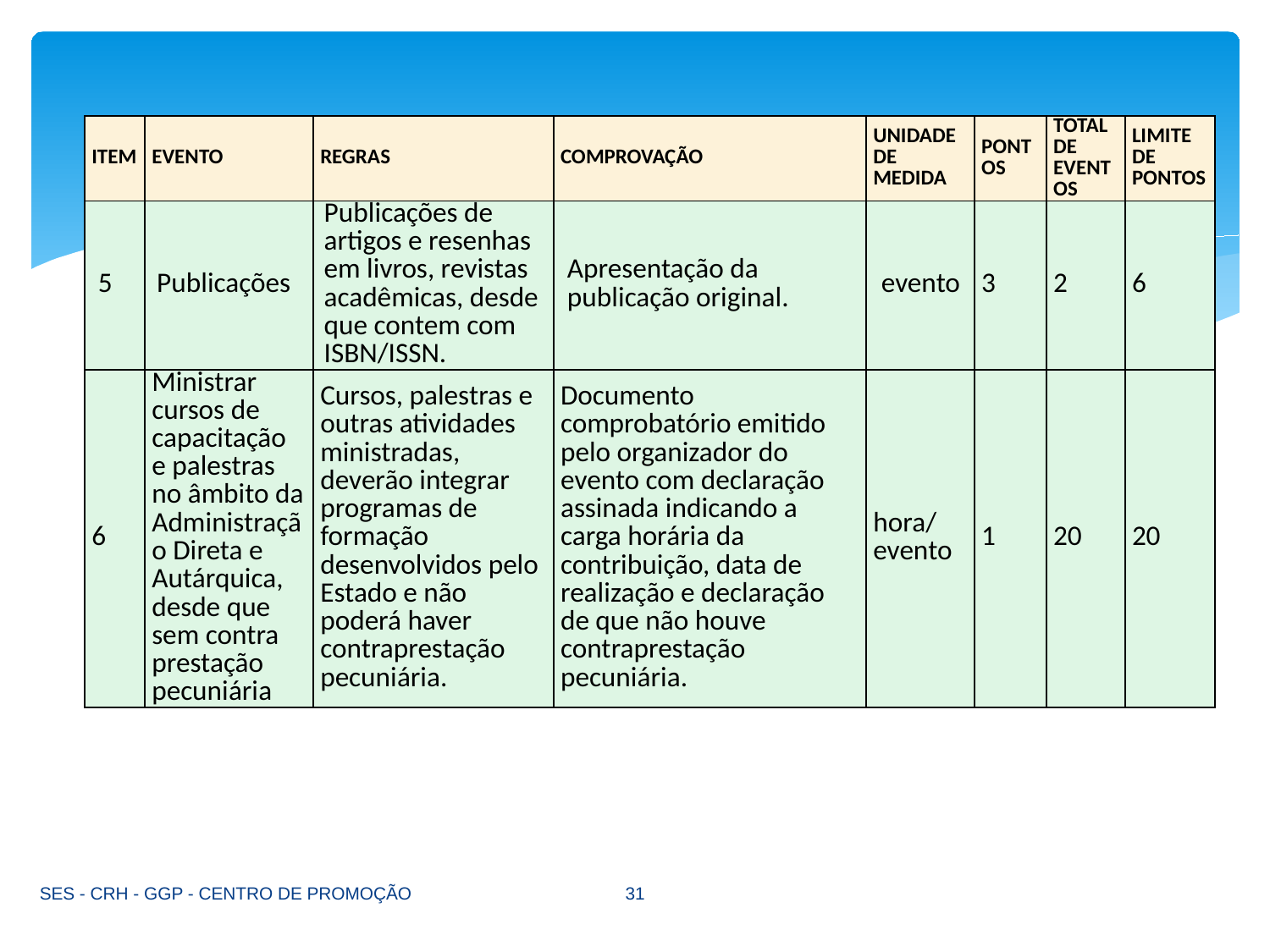

| ITEM | EVENTO | REGRAS | COMPROVAÇÃO | UNIDADE DE MEDIDA | PONTOS | TOTAL DE EVENTOS | LIMITE DE PONTOS |
| --- | --- | --- | --- | --- | --- | --- | --- |
| 5 | Publicações | Publicações de artigos e resenhas em livros, revistas acadêmicas, desde que contem com ISBN/ISSN. | Apresentação da publicação original. | evento | 3 | 2 | 6 |
| 6 | Ministrar cursos de capacitação e palestras no âmbito da Administração Direta e Autárquica, desde que sem contra prestação pecuniária | Cursos, palestras e outras atividades ministradas, deverão integrar programas de formação desenvolvidos pelo Estado e não poderá haver contraprestação pecuniária. | Documento comprobatório emitido pelo organizador do evento com declaração assinada indicando a carga horária da contribuição, data de realização e declaração de que não houve contraprestação pecuniária. | hora/evento | 1 | 20 | 20 |

31
SES - CRH - GGP - CENTRO DE PROMOÇÃO